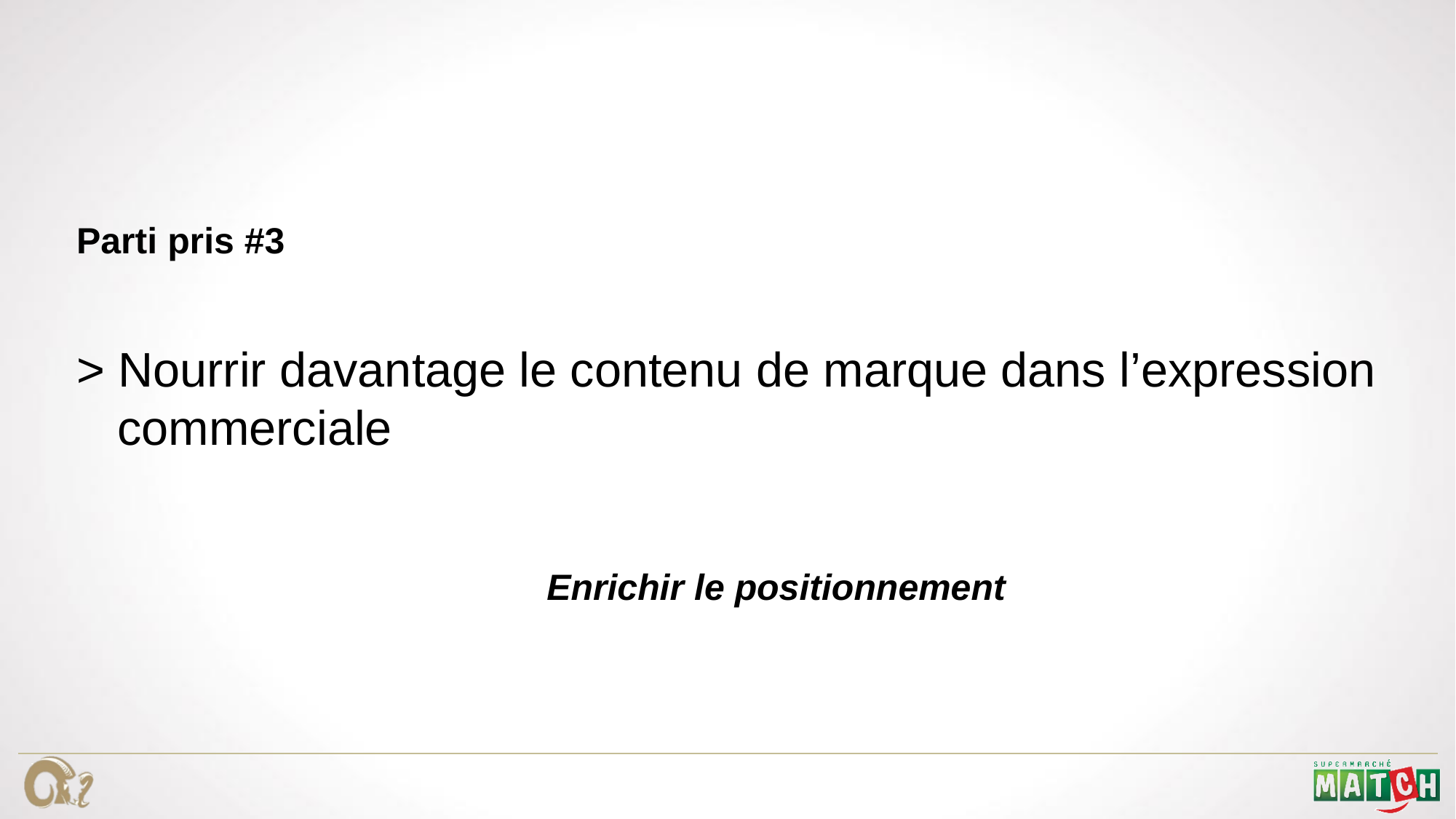

Parti pris #3

> Nourrir davantage le contenu de marque dans l’expression commerciale

Enrichir le positionnement